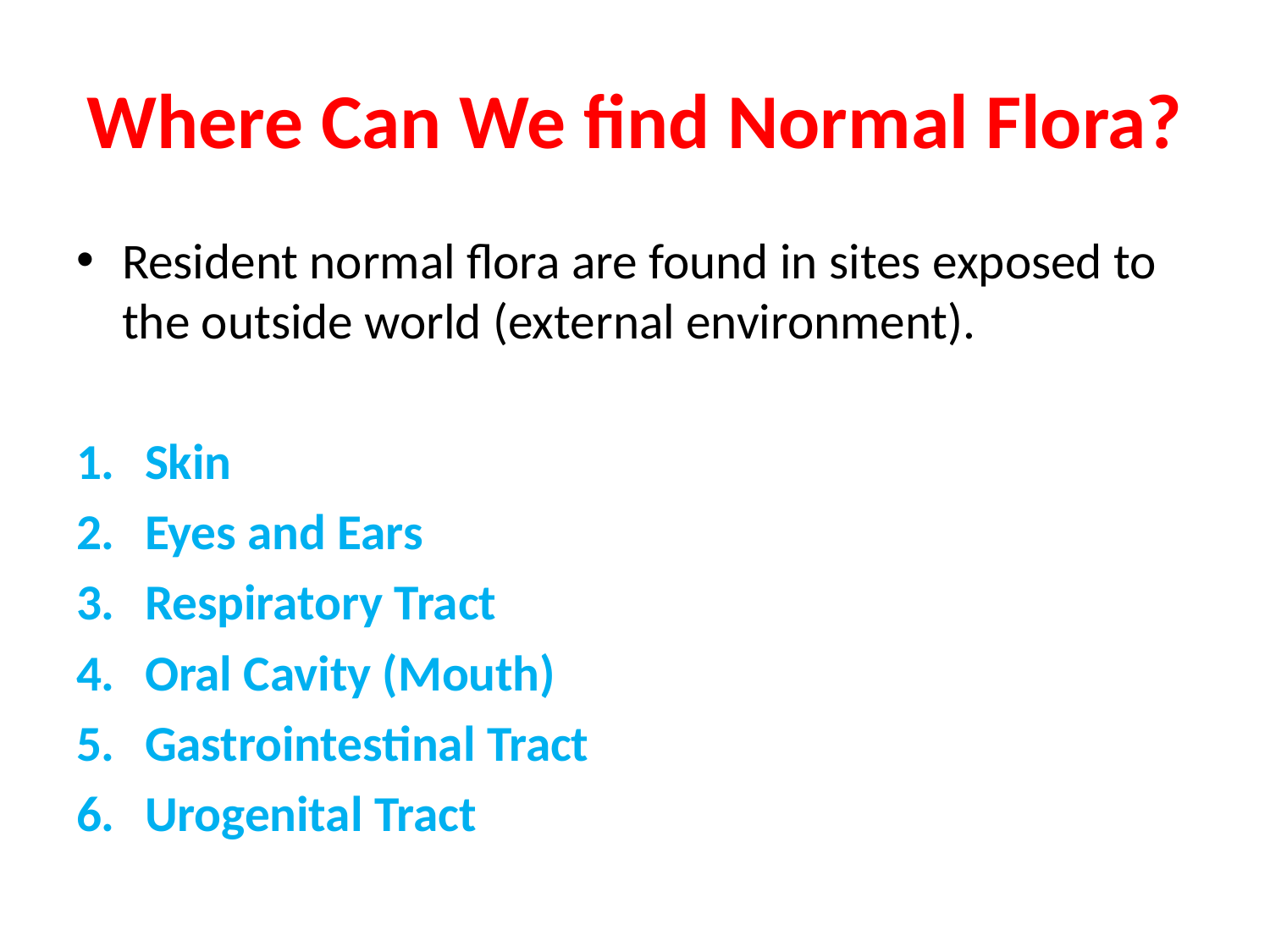

# Where Can We find Normal Flora?
Resident normal flora are found in sites exposed to the outside world (external environment).

Skin
Eyes and Ears
Respiratory Tract
Oral Cavity (Mouth)
Gastrointestinal Tract
Urogenital Tract